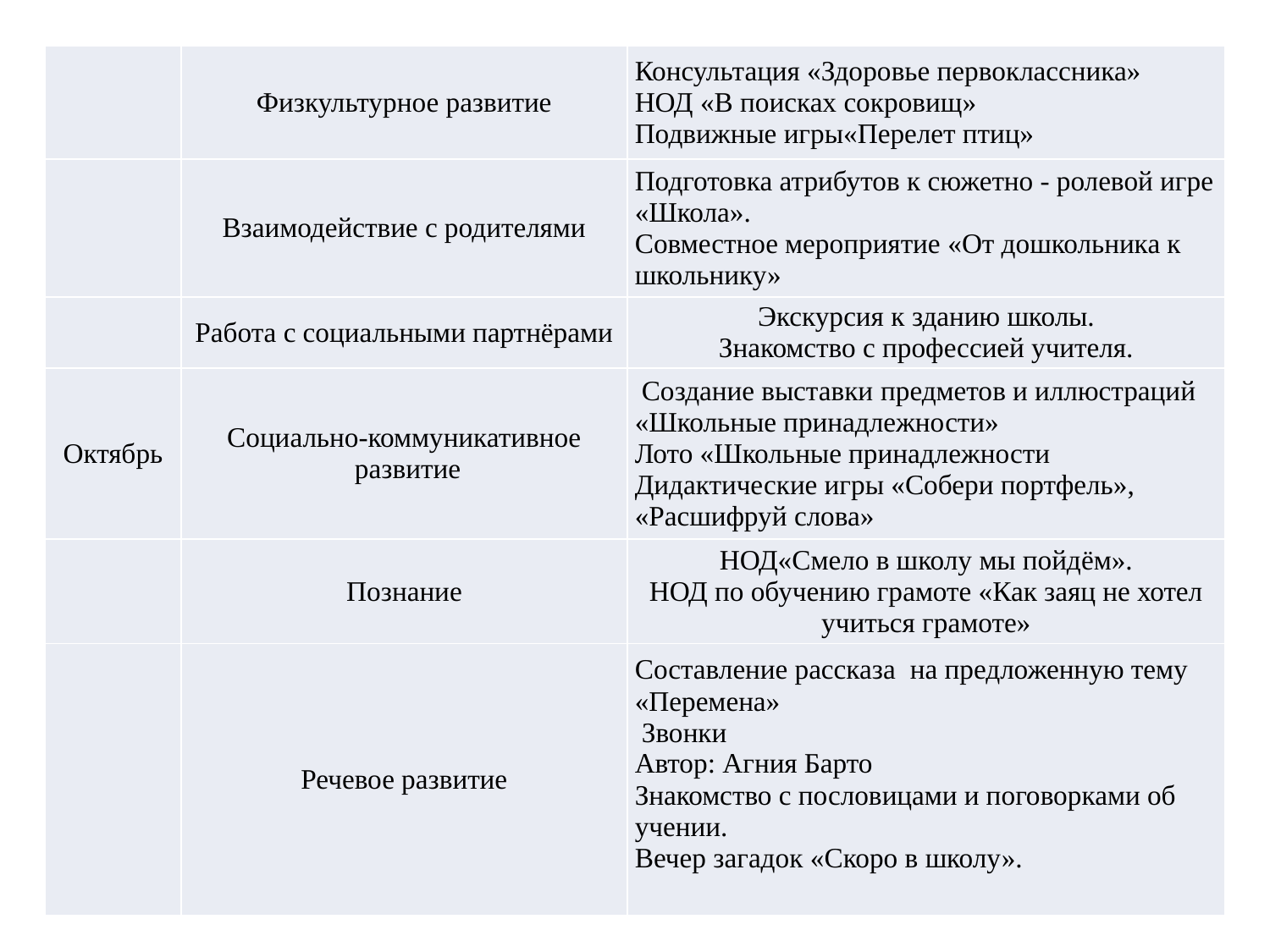

|  | Физкультурное развитие | Консультация «Здоровье первоклассника» НОД «В поисках сокровищ» Подвижные игры«Перелет птиц» |
| --- | --- | --- |
|  | Взаимодействие с родителями | Подготовка атрибутов к сюжетно - ролевой игре «Школа». Совместное мероприятие «От дошкольника к школьнику» |
|  | Работа с социальными партнёрами | Экскурсия к зданию школы. Знакомство с профессией учителя. |
| Октябрь | Социально-коммуникативное  развитие | Создание выставки предметов и иллюстраций «Школьные принадлежности» Лото «Школьные принадлежности Дидактические игры «Собери портфель», «Расшифруй слова» |
|  | Познание | НОД«Смело в школу мы пойдём». НОД по обучению грамоте «Как заяц не хотел учиться грамоте» |
|  | Речевое развитие | Составление рассказа  на предложенную тему «Перемена» Звонки Автор: Агния Барто Знакомство с пословицами и поговорками об учении. Вечер загадок «Скоро в школу». |